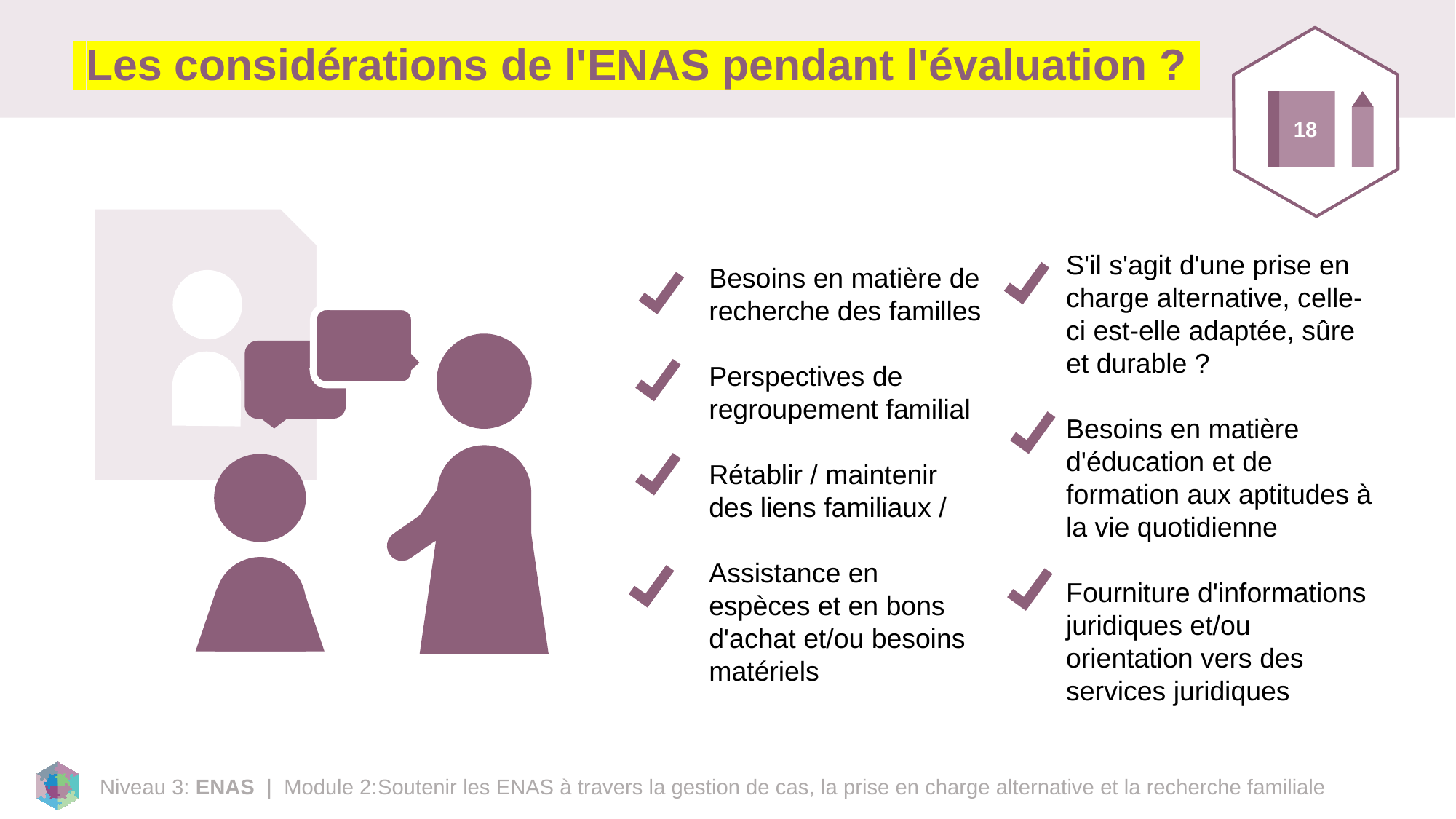

# Les considérations de l'ENAS pendant l'évaluation ?

18

S'il s'agit d'une prise en charge alternative, celle-ci est-elle adaptée, sûre et durable ?

Besoins en matière d'éducation et de formation aux aptitudes à la vie quotidienne

Fourniture d'informations juridiques et/ou orientation vers des services juridiques
Besoins en matière de recherche des familles

Perspectives de regroupement familial

Rétablir / maintenir des liens familiaux /

Assistance en espèces et en bons d'achat et/ou besoins matériels